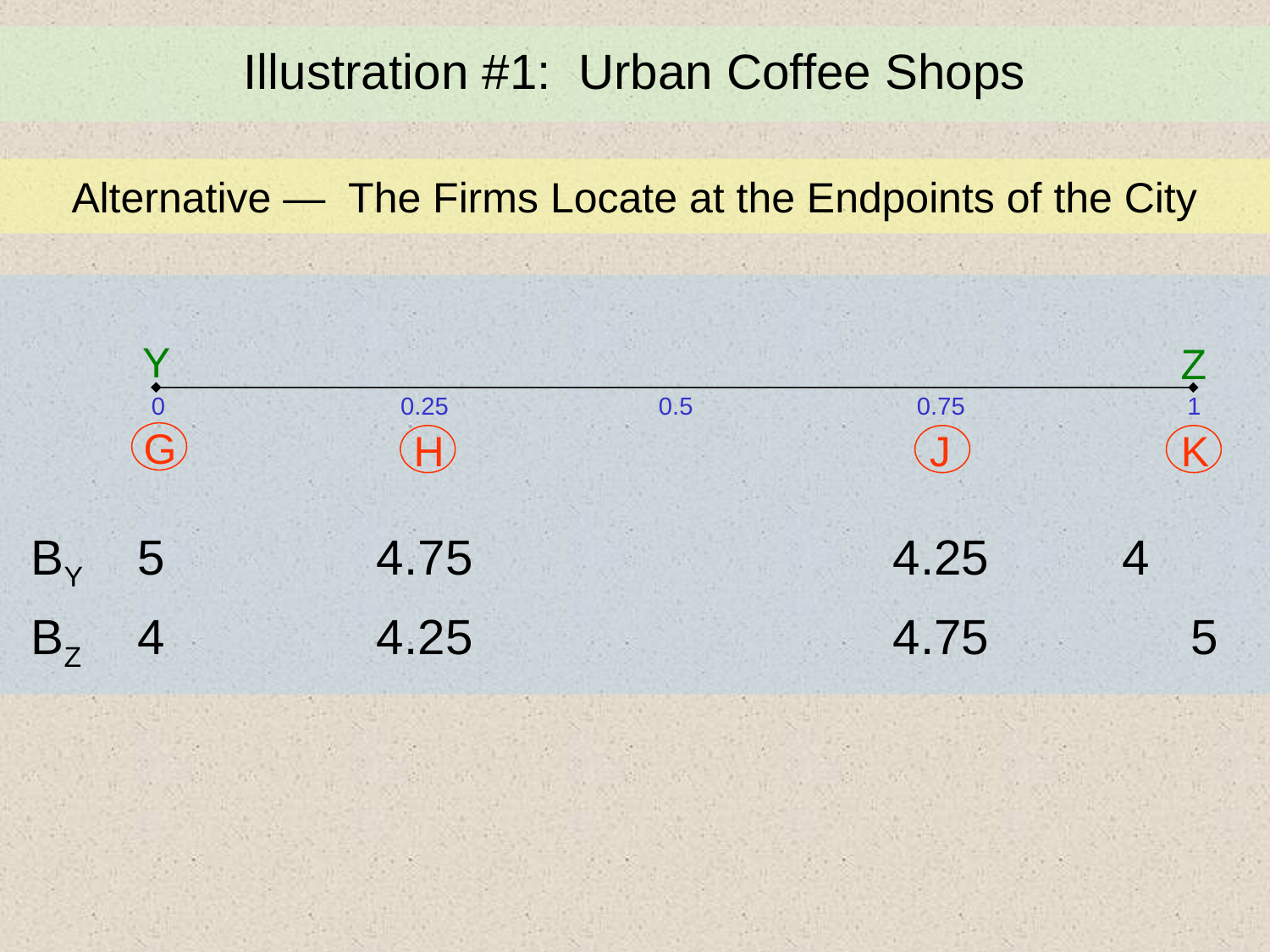

Illustration #1:  Urban Coffee Shops
Alternative —  The Firms Locate at the Endpoints of the City

Y
Z
0
0.25
0.5
0.75
1

G
H
J
K

| BY | 5 | 4.75 |  | 4.25 | 4 |
| --- | --- | --- | --- | --- | --- |
| BZ | 4 | 4.25 |  | 4.75 | 5 |